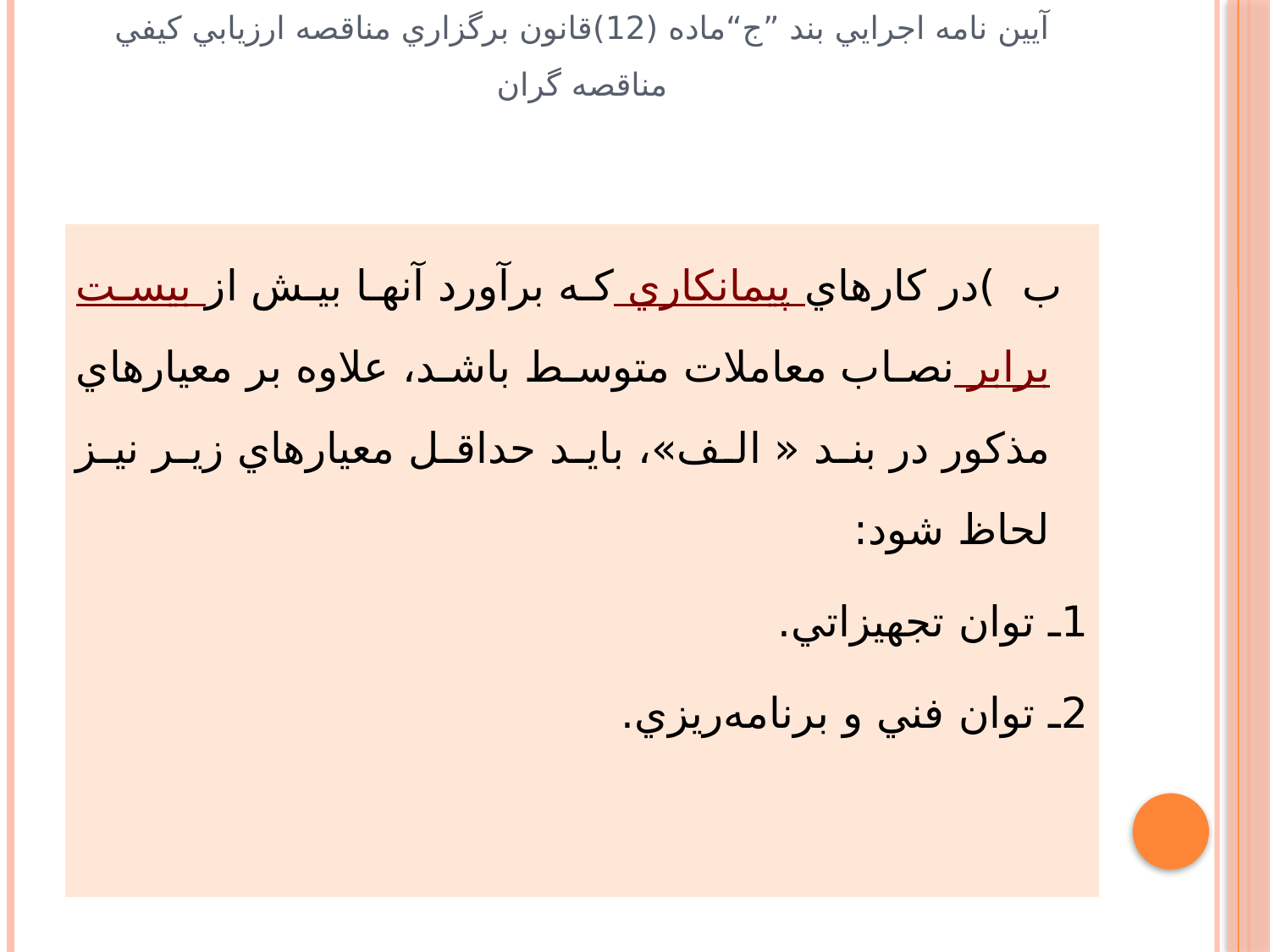

# آيين نامه اجرايي بند ”ج“ماده (12)قانون برگزاري مناقصه ارزيابي كيفي مناقصه گران
 ب )در كارهاي پيمانكاري كه برآورد آنها بيش از بيست برابر نصاب معاملات متوسط باشد، علاوه بر معيارهاي مذكور در بند « الف»، بايد حداقل معيارهاي زير نيز لحاظ شود:
1ـ توان تجهيزاتي.
2ـ توان فني و برنامه‌ريزي.